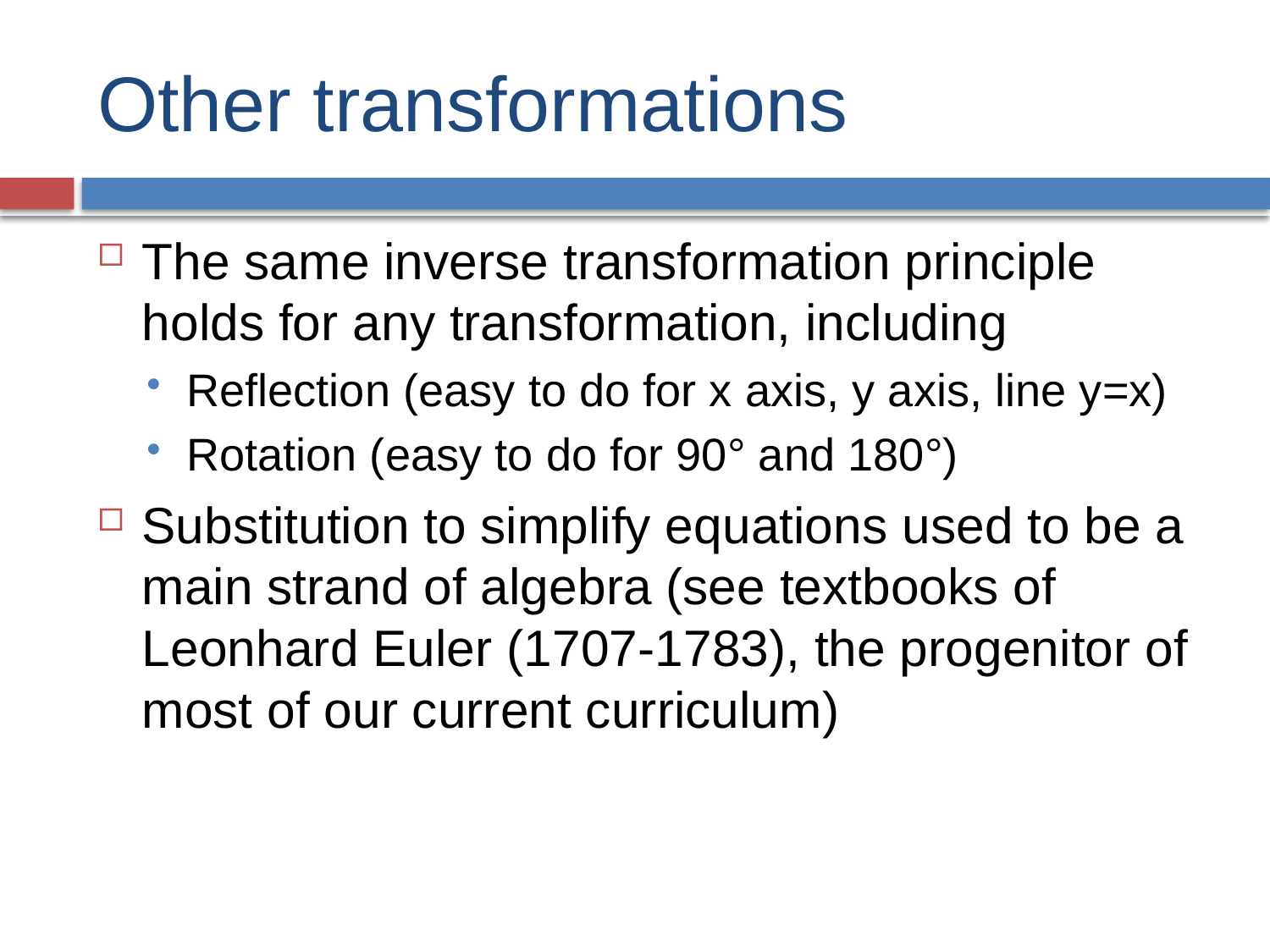

# Other transformations
The same inverse transformation principle holds for any transformation, including
Reflection (easy to do for x axis, y axis, line y=x)
Rotation (easy to do for 90° and 180°)
Substitution to simplify equations used to be a main strand of algebra (see textbooks of Leonhard Euler (1707-1783), the progenitor of most of our current curriculum)